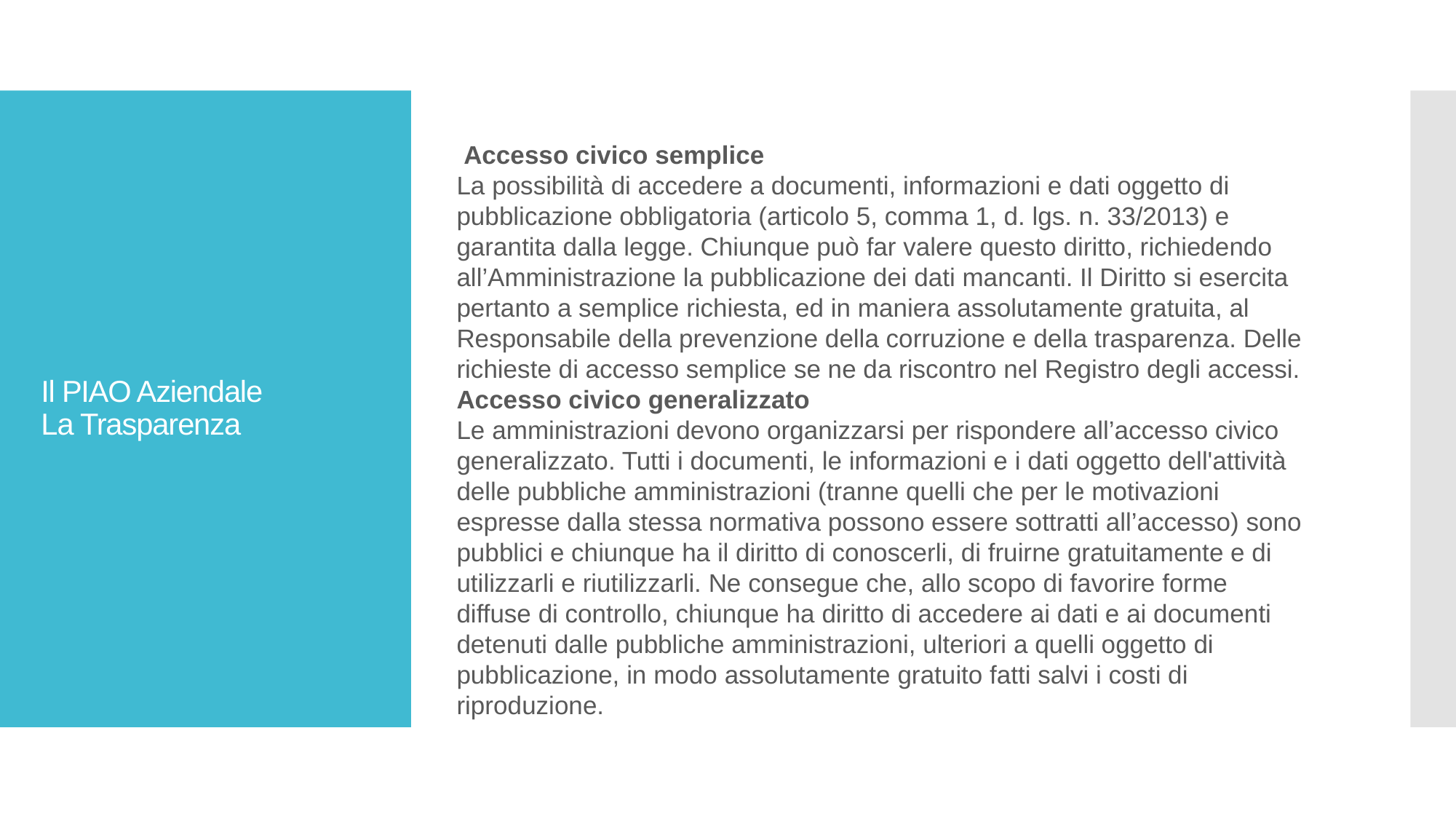

Accesso civico semplice
La possibilità di accedere a documenti, informazioni e dati oggetto di pubblicazione obbligatoria (articolo 5, comma 1, d. lgs. n. 33/2013) e garantita dalla legge. Chiunque può far valere questo diritto, richiedendo all’Amministrazione la pubblicazione dei dati mancanti. Il Diritto si esercita pertanto a semplice richiesta, ed in maniera assolutamente gratuita, al Responsabile della prevenzione della corruzione e della trasparenza. Delle richieste di accesso semplice se ne da riscontro nel Registro degli accessi.
Accesso civico generalizzato
Le amministrazioni devono organizzarsi per rispondere all’accesso civico generalizzato. Tutti i documenti, le informazioni e i dati oggetto dell'attività delle pubbliche amministrazioni (tranne quelli che per le motivazioni espresse dalla stessa normativa possono essere sottratti all’accesso) sono pubblici e chiunque ha il diritto di conoscerli, di fruirne gratuitamente e di utilizzarli e riutilizzarli. Ne consegue che, allo scopo di favorire forme diffuse di controllo, chiunque ha diritto di accedere ai dati e ai documenti detenuti dalle pubbliche amministrazioni, ulteriori a quelli oggetto di pubblicazione, in modo assolutamente gratuito fatti salvi i costi di riproduzione.
# Il PIAO Aziendale La Trasparenza